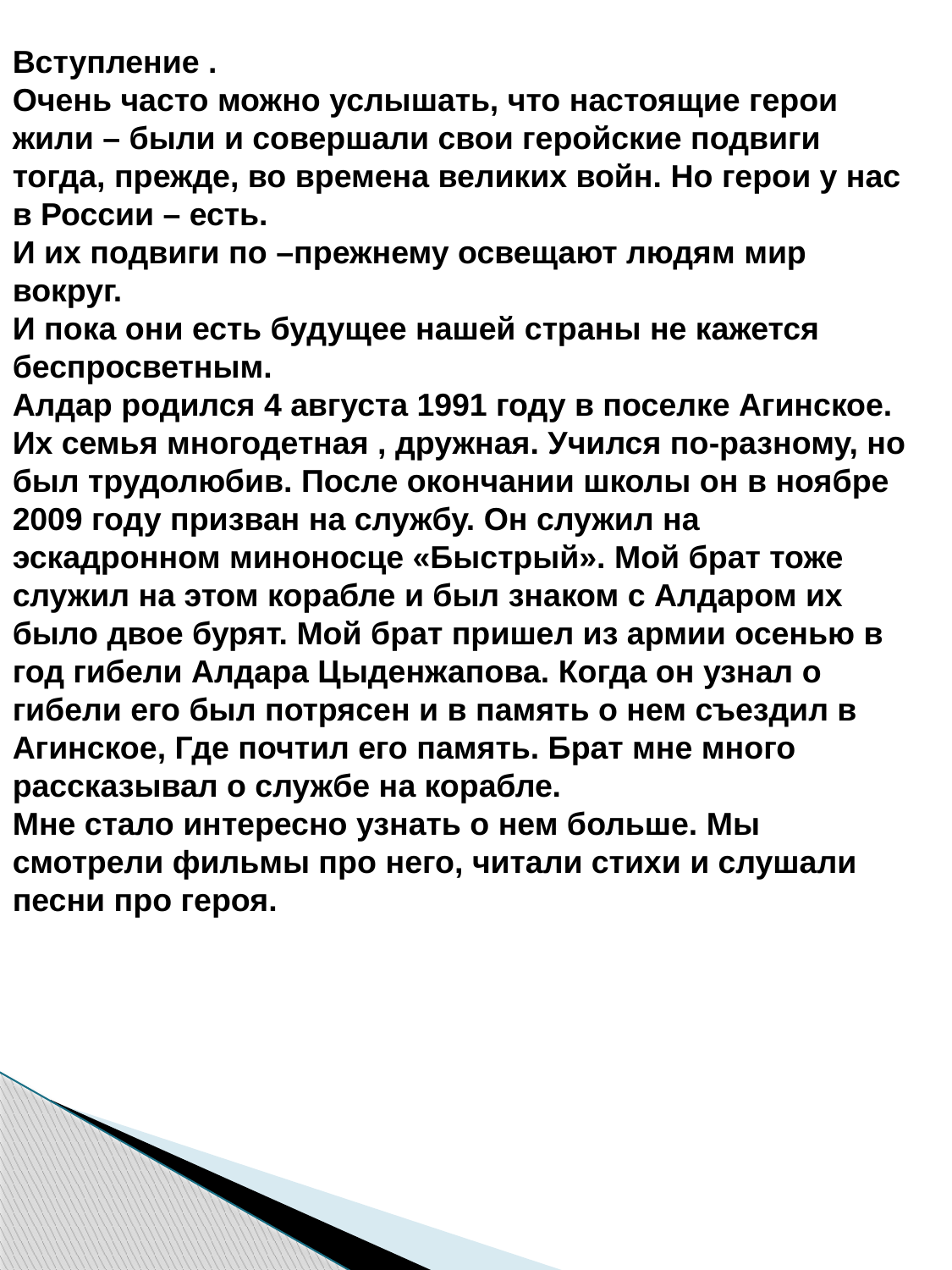

Вступление .
Очень часто можно услышать, что настоящие герои жили – были и совершали свои геройские подвиги тогда, прежде, во времена великих войн. Но герои у нас в России – есть.
И их подвиги по –прежнему освещают людям мир вокруг.
И пока они есть будущее нашей страны не кажется беспросветным.
Алдар родился 4 августа 1991 году в поселке Агинское. Их семья многодетная , дружная. Учился по-разному, но был трудолюбив. После окончании школы он в ноябре 2009 году призван на службу. Он служил на эскадронном миноносце «Быстрый». Мой брат тоже служил на этом корабле и был знаком с Алдаром их было двое бурят. Мой брат пришел из армии осенью в год гибели Алдара Цыденжапова. Когда он узнал о гибели его был потрясен и в память о нем съездил в Агинское, Где почтил его память. Брат мне много рассказывал о службе на корабле.
Мне стало интересно узнать о нем больше. Мы смотрели фильмы про него, читали стихи и слушали песни про героя.